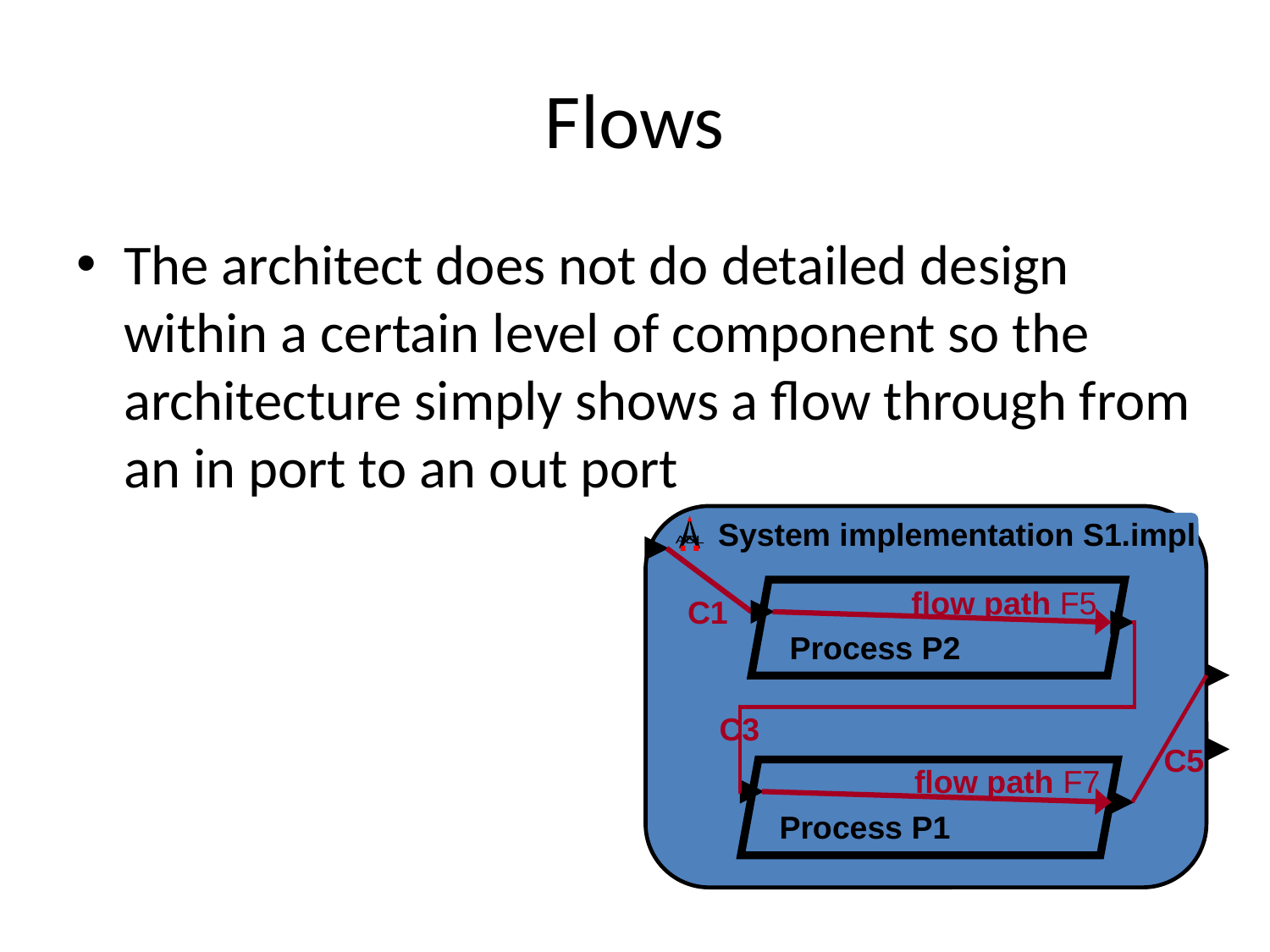

# Flows
The architect does not do detailed design within a certain level of component so the architecture simply shows a flow through from an in port to an out port

System implementation S1.impl
A

ADL

Process P2
flow path F5
C1

C3
C5

Process P1
flow path F7